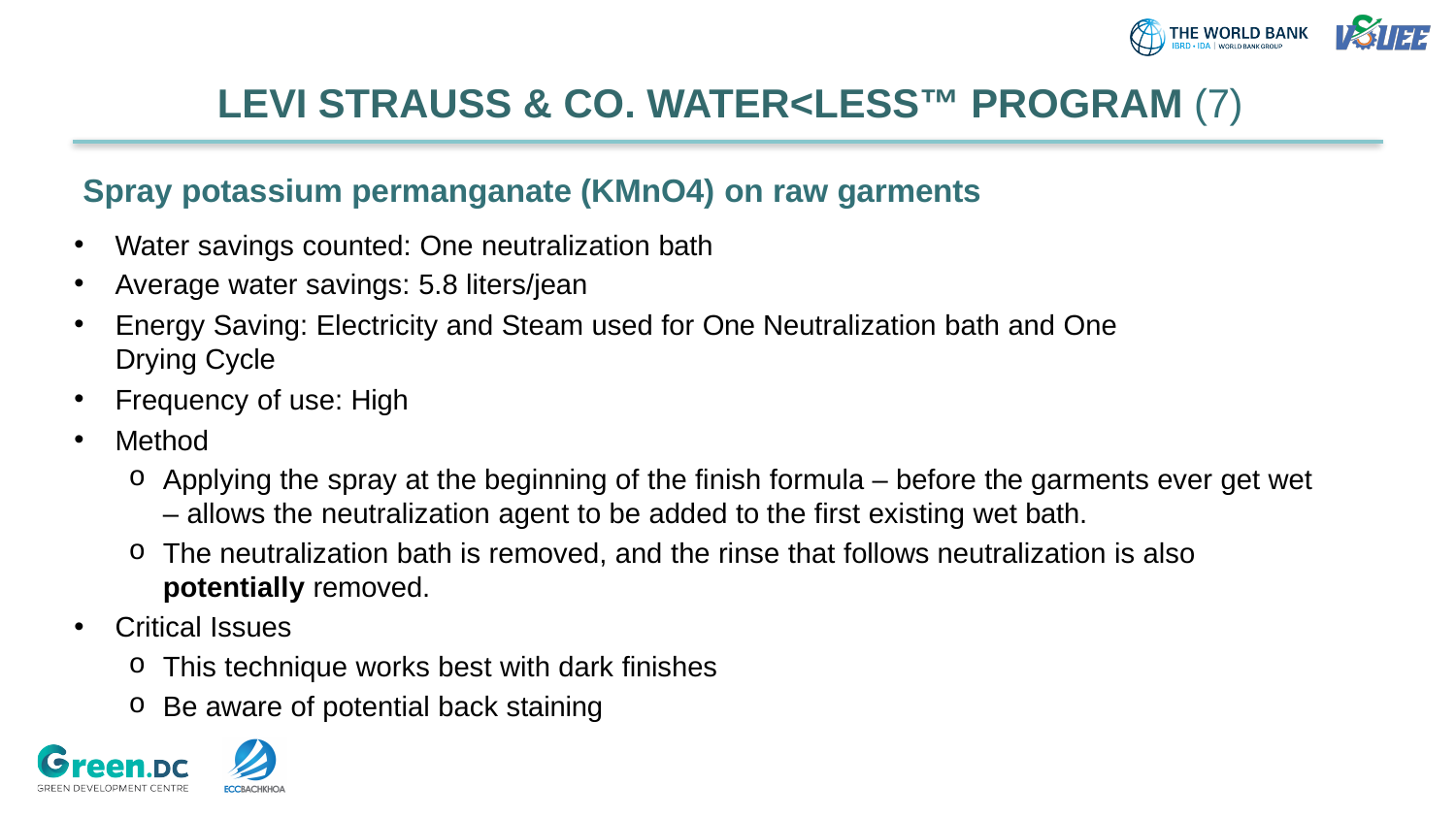

# LEVI STRAUSS & CO. WATER<LESS™ PROGRAM (7)
Spray potassium permanganate (KMnO4) on raw garments
Water savings counted: One neutralization bath
Average water savings: 5.8 liters/jean
Energy Saving: Electricity and Steam used for One Neutralization bath and One Drying Cycle
Frequency of use: High
Method
Applying the spray at the beginning of the finish formula – before the garments ever get wet – allows the neutralization agent to be added to the first existing wet bath.
The neutralization bath is removed, and the rinse that follows neutralization is also potentially removed.
Critical Issues
This technique works best with dark finishes
Be aware of potential back staining